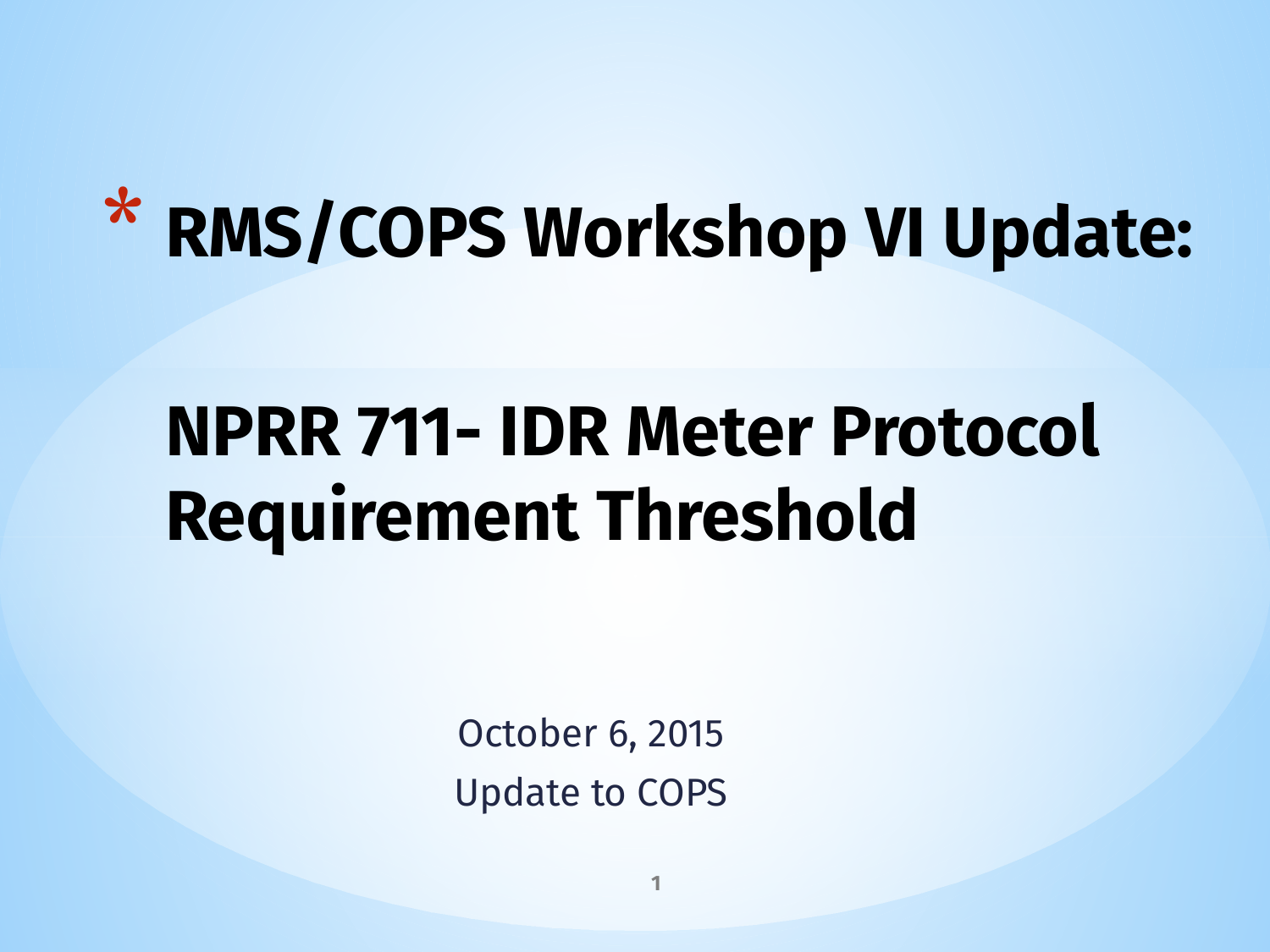

# RMS/COPS Workshop VI Update: NPRR 711- IDR Meter Protocol Requirement Threshold
October 6, 2015
Update to COPS
1